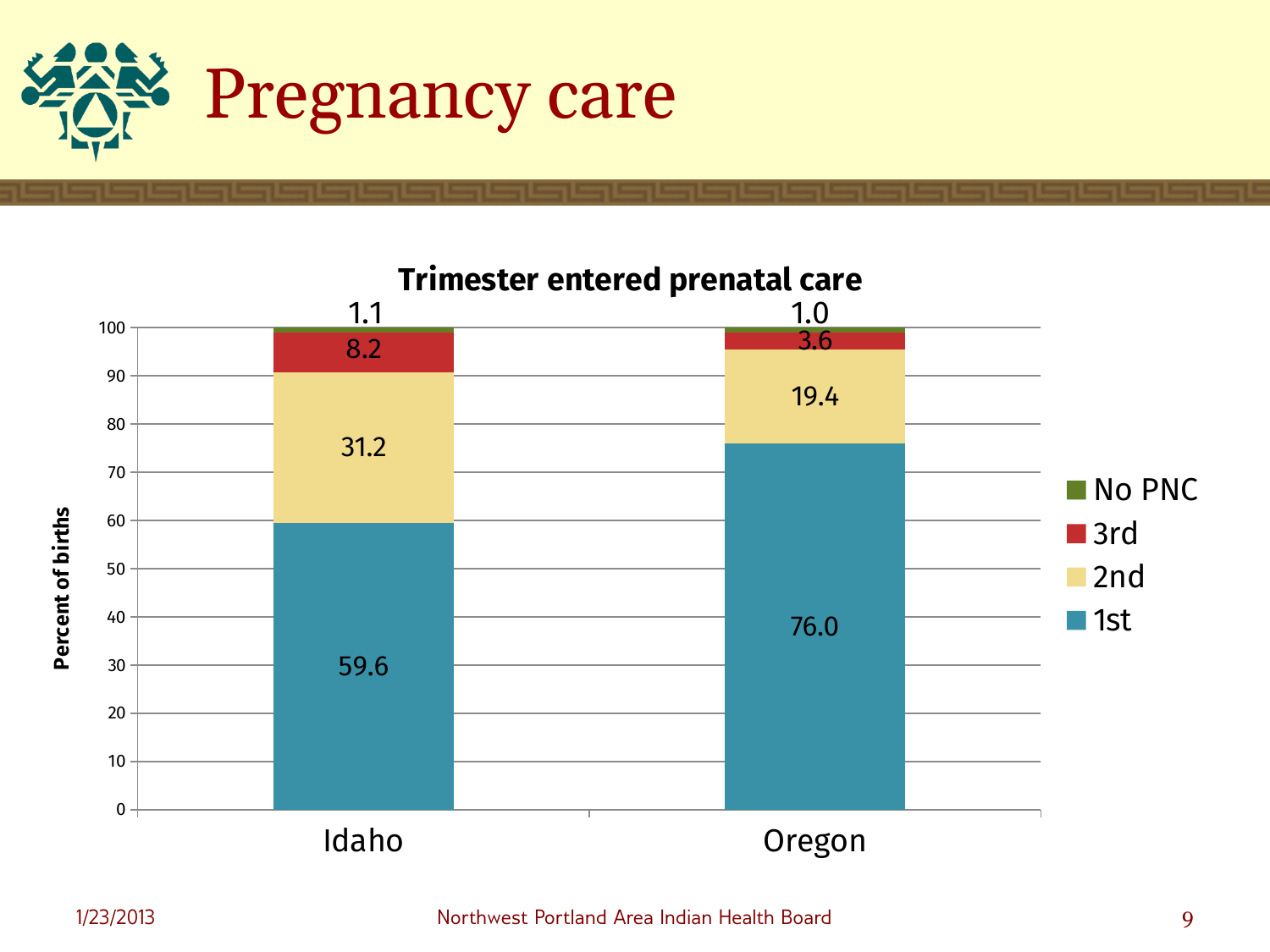

# Pregnancy care

### Chart: Trimester entered prenatal care

| Category | 1st | 2nd | 3rd | No PNC |
|---|---|---|---|---|
| Idaho | 59.56 | 31.16 | 8.22 | 1.06 |
| Oregon | 76.01 | 19.44 | 3.56 | 0.99 |
1/23/2013
Northwest Portland Area Indian Health Board
9